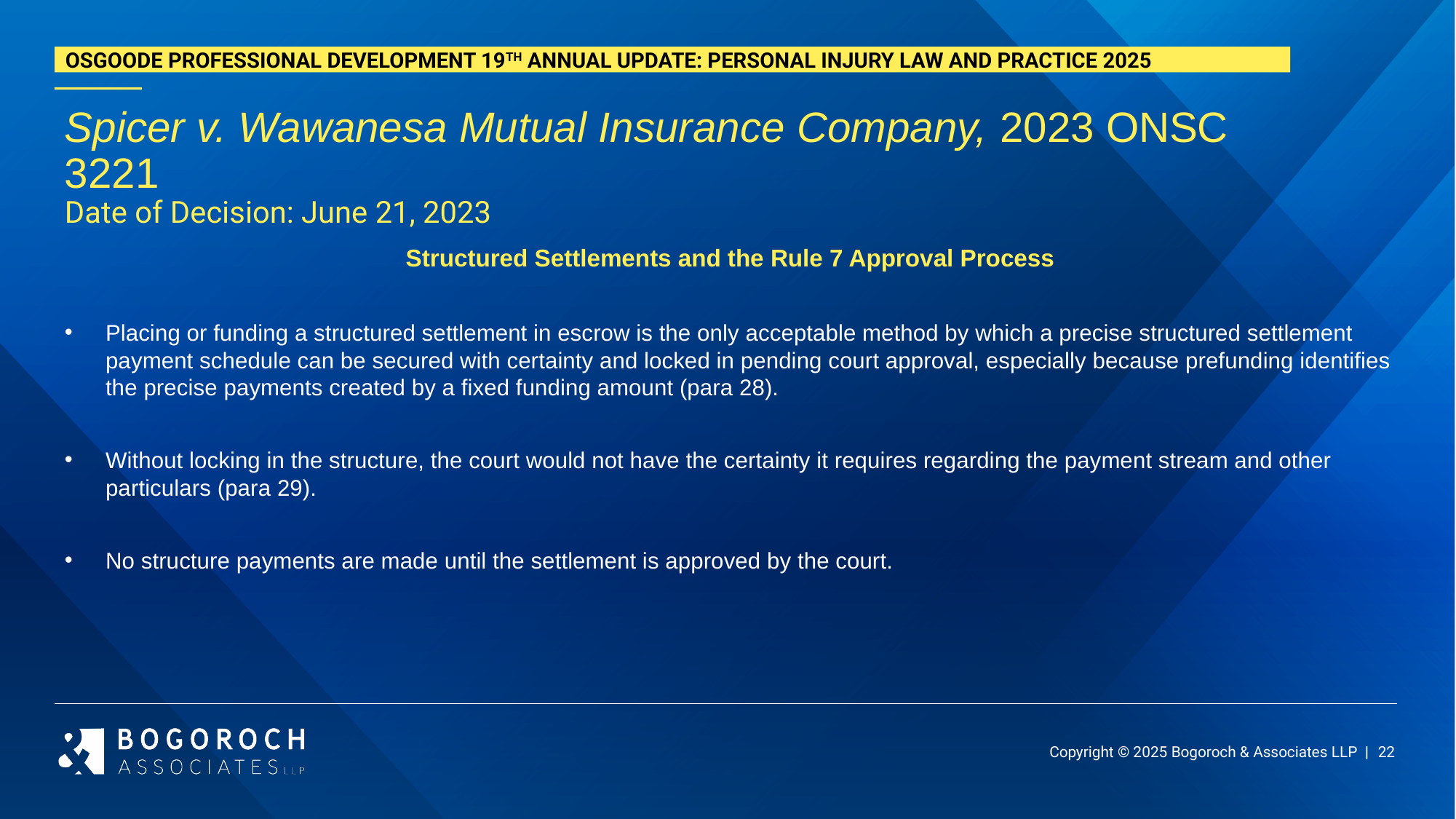

# Spicer v. Wawanesa Mutual Insurance Company, 2023 ONSC 3221 Date of Decision: June 21, 2023
Structured Settlements and the Rule 7 Approval Process

Placing or funding a structured settlement in escrow is the only acceptable method by which a precise structured settlement payment schedule can be secured with certainty and locked in pending court approval, especially because prefunding identifies the precise payments created by a fixed funding amount (para 28).

Without locking in the structure, the court would not have the certainty it requires regarding the payment stream and other particulars (para 29).

No structure payments are made until the settlement is approved by the court.